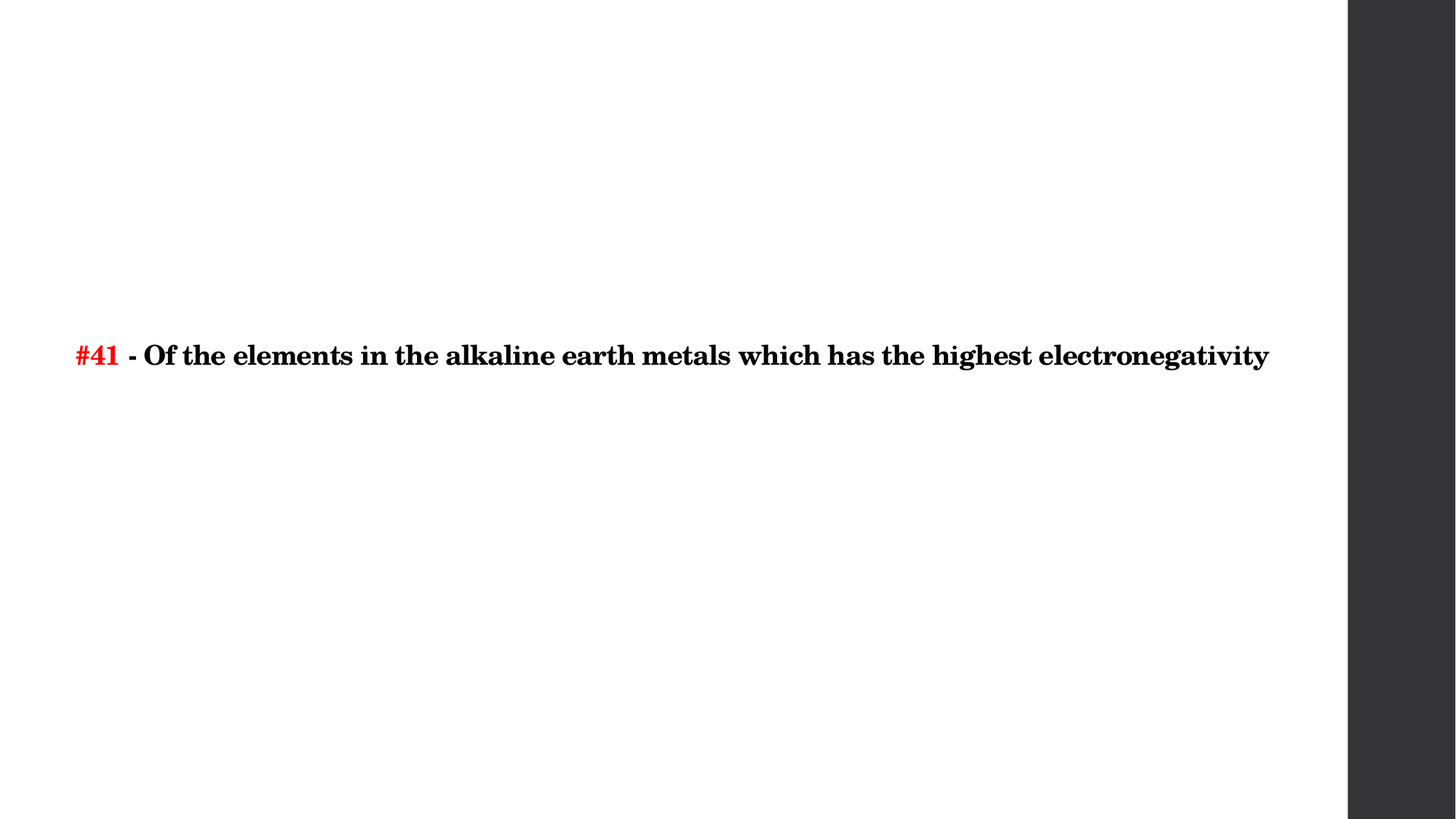

# #41 - Of the elements in the alkaline earth metals which has the highest electronegativity